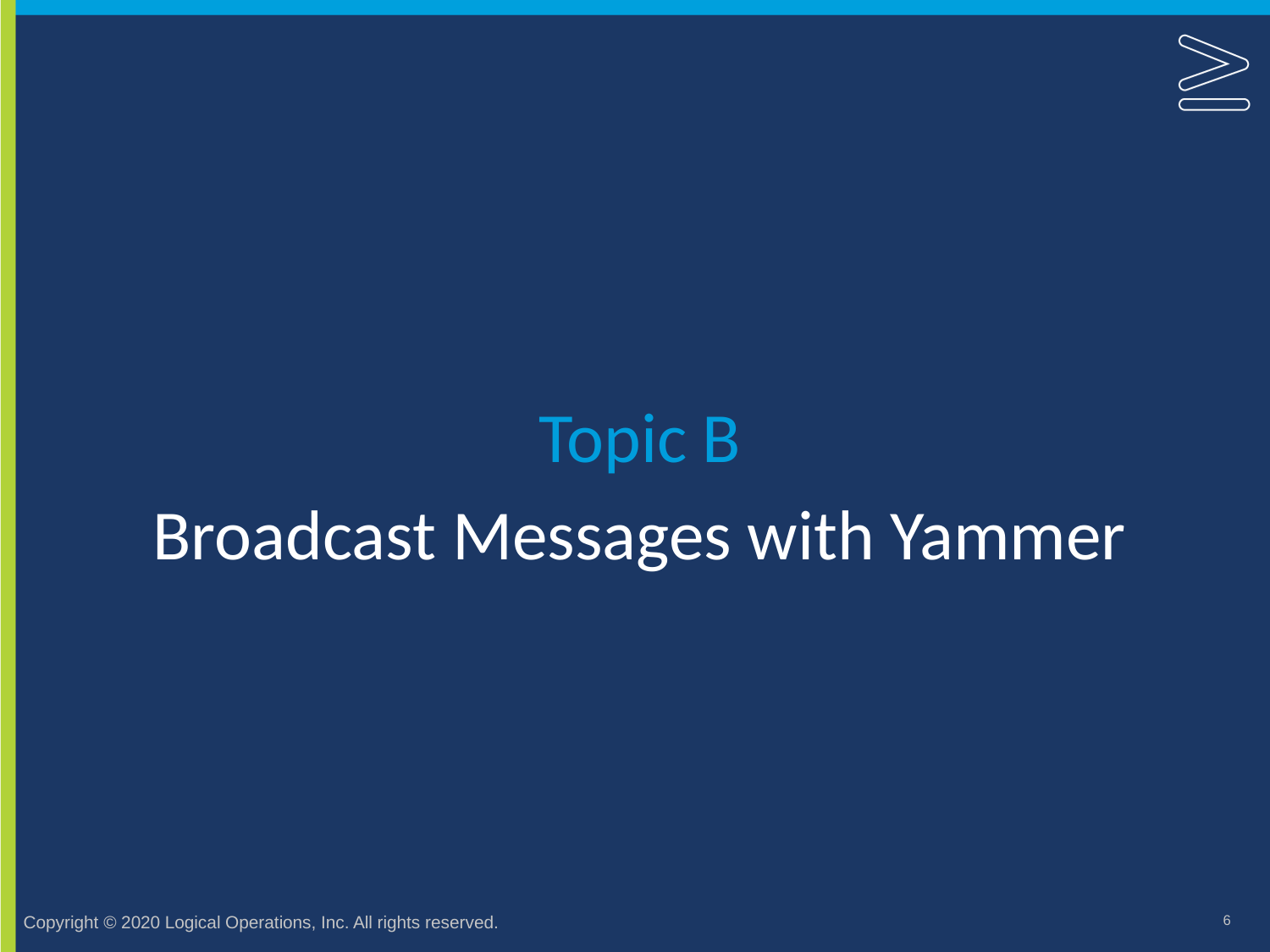

Topic B
# Broadcast Messages with Yammer
6